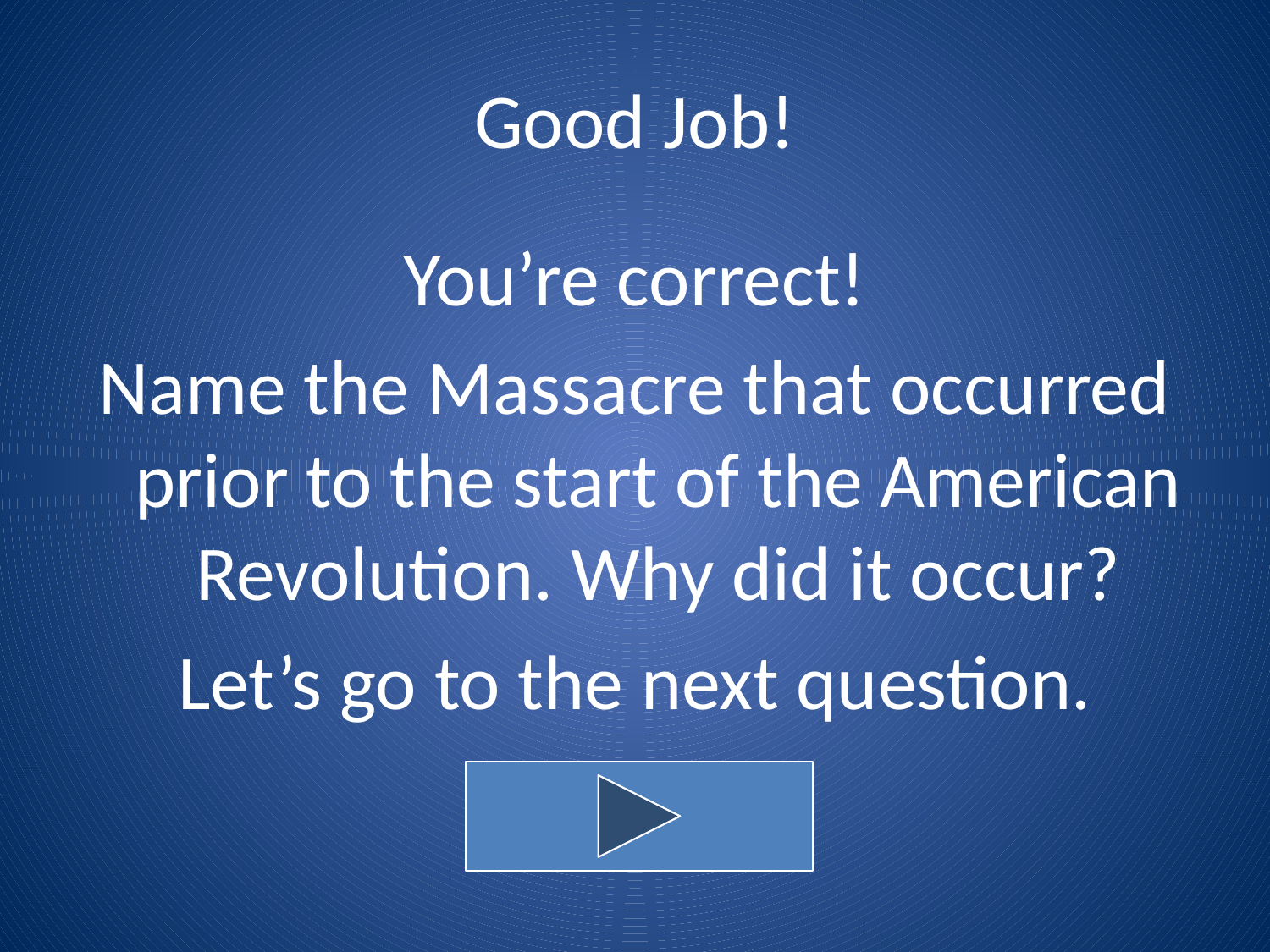

# Good Job!
You’re correct!
Name the Massacre that occurred prior to the start of the American Revolution. Why did it occur?
Let’s go to the next question.